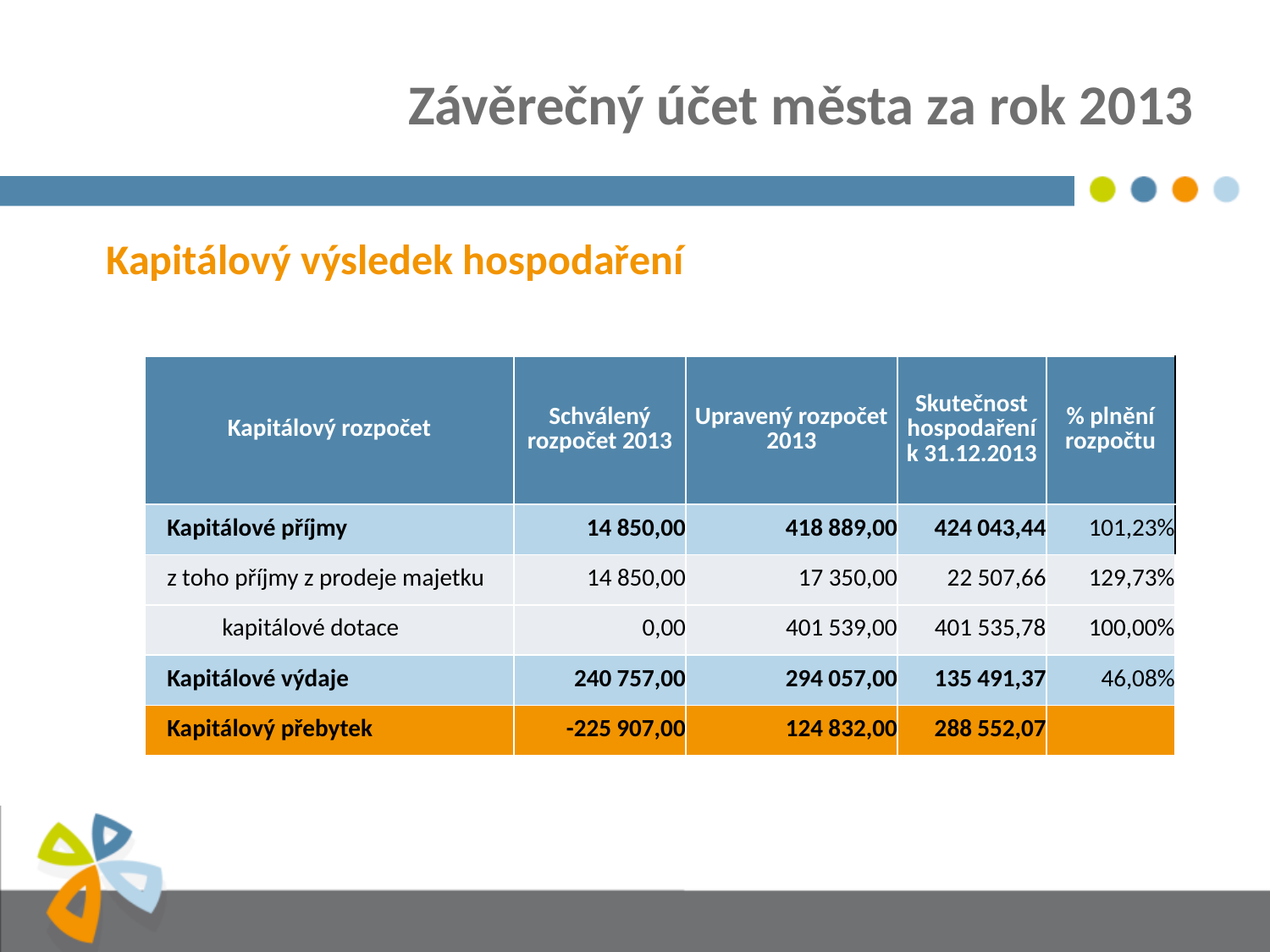

# Závěrečný účet města za rok 2013
Kapitálový výsledek hospodaření

| Kapitálový rozpočet | Schválený rozpočet 2013 | Upravený rozpočet 2013 | Skutečnost hospodaření k 31.12.2013 | % plnění rozpočtu |
| --- | --- | --- | --- | --- |
| Kapitálové příjmy | 14 850,00 | 418 889,00 | 424 043,44 | 101,23% |
| z toho příjmy z prodeje majetku | 14 850,00 | 17 350,00 | 22 507,66 | 129,73% |
| kapitálové dotace | 0,00 | 401 539,00 | 401 535,78 | 100,00% |
| Kapitálové výdaje | 240 757,00 | 294 057,00 | 135 491,37 | 46,08% |
| Kapitálový přebytek | -225 907,00 | 124 832,00 | 288 552,07 |  |